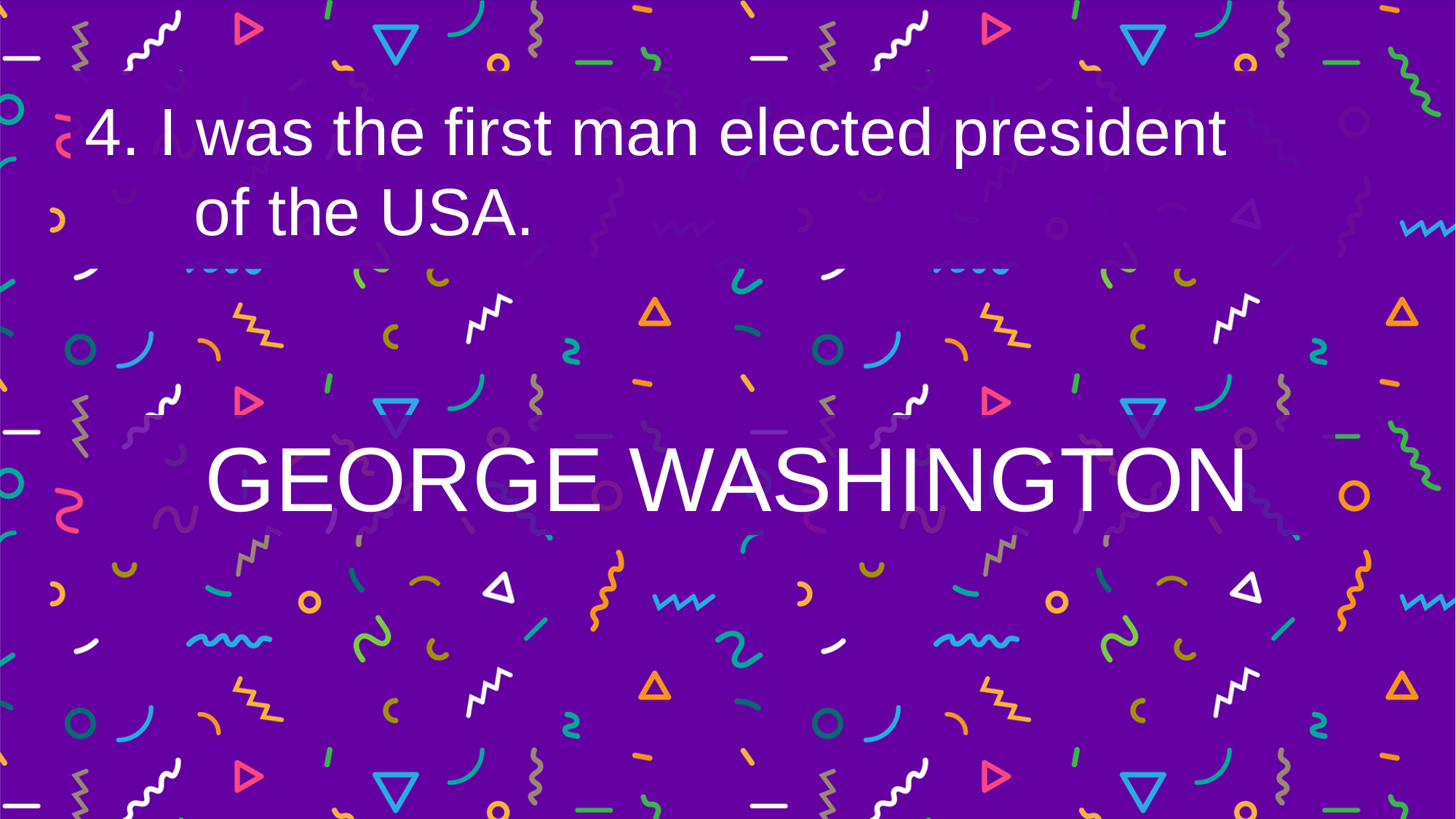

4. I was the first man elected president
	of the USA.
GEORGE WASHINGTON